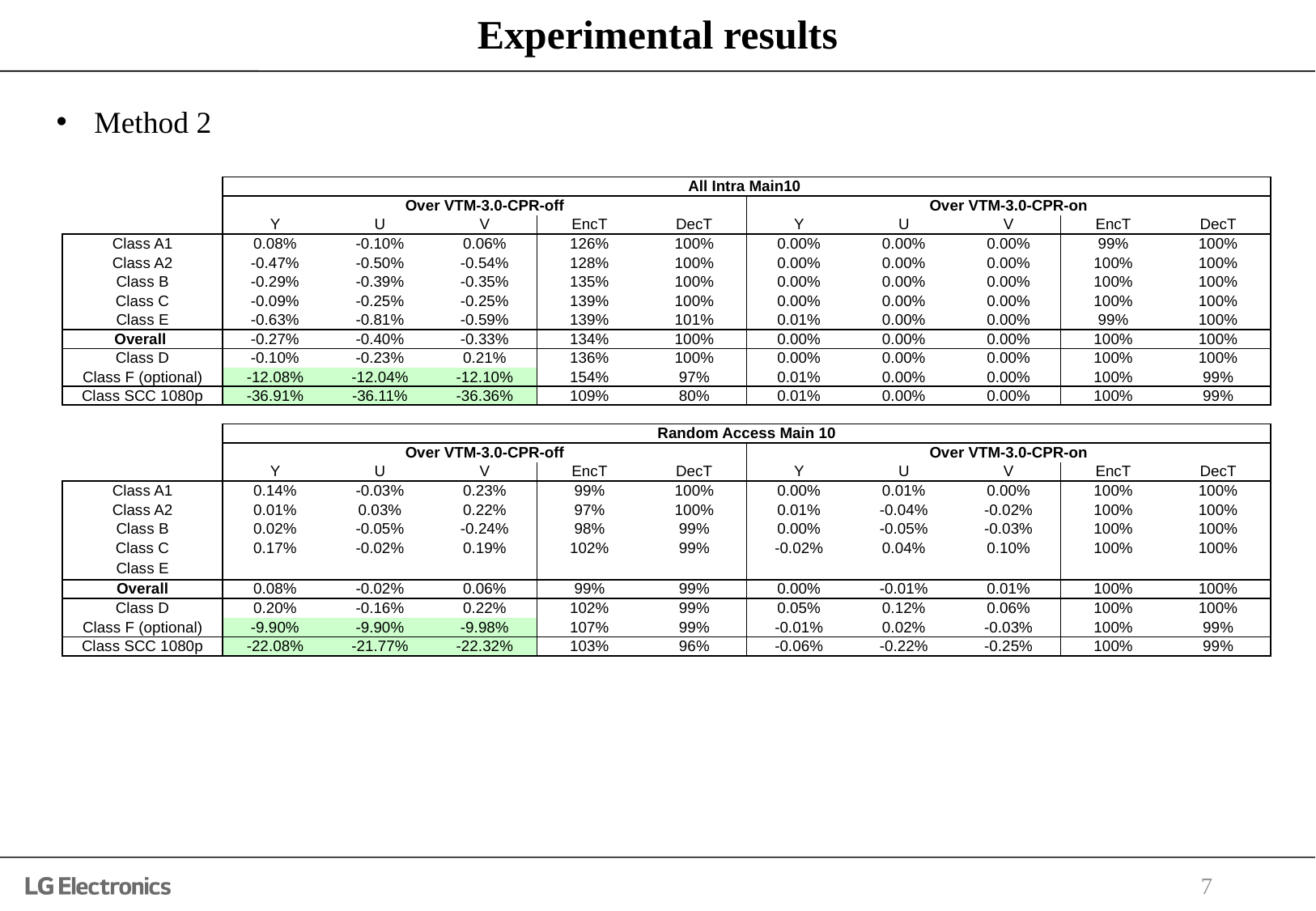

# Experimental results
Method 2
|  | All Intra Main10 |  |  |  |  |  |  |  |  |  |
| --- | --- | --- | --- | --- | --- | --- | --- | --- | --- | --- |
|  | Over VTM-3.0-CPR-off |  |  |  |  | Over VTM-3.0-CPR-on |  |  |  |  |
|  | Y | U | V | EncT | DecT | Y | U | V | EncT | DecT |
| Class A1 | 0.08% | -0.10% | 0.06% | 126% | 100% | 0.00% | 0.00% | 0.00% | 99% | 100% |
| Class A2 | -0.47% | -0.50% | -0.54% | 128% | 100% | 0.00% | 0.00% | 0.00% | 100% | 100% |
| Class B | -0.29% | -0.39% | -0.35% | 135% | 100% | 0.00% | 0.00% | 0.00% | 100% | 100% |
| Class C | -0.09% | -0.25% | -0.25% | 139% | 100% | 0.00% | 0.00% | 0.00% | 100% | 100% |
| Class E | -0.63% | -0.81% | -0.59% | 139% | 101% | 0.01% | 0.00% | 0.00% | 99% | 100% |
| Overall | -0.27% | -0.40% | -0.33% | 134% | 100% | 0.00% | 0.00% | 0.00% | 100% | 100% |
| Class D | -0.10% | -0.23% | 0.21% | 136% | 100% | 0.00% | 0.00% | 0.00% | 100% | 100% |
| Class F (optional) | -12.08% | -12.04% | -12.10% | 154% | 97% | 0.01% | 0.00% | 0.00% | 100% | 99% |
| Class SCC 1080p | -36.91% | -36.11% | -36.36% | 109% | 80% | 0.01% | 0.00% | 0.00% | 100% | 99% |
|  |  |  |  |  |  |  |  |  |  |  |
|  | Random Access Main 10 |  |  |  |  |  |  |  |  |  |
|  | Over VTM-3.0-CPR-off |  |  |  |  | Over VTM-3.0-CPR-on |  |  |  |  |
|  | Y | U | V | EncT | DecT | Y | U | V | EncT | DecT |
| Class A1 | 0.14% | -0.03% | 0.23% | 99% | 100% | 0.00% | 0.01% | 0.00% | 100% | 100% |
| Class A2 | 0.01% | 0.03% | 0.22% | 97% | 100% | 0.01% | -0.04% | -0.02% | 100% | 100% |
| Class B | 0.02% | -0.05% | -0.24% | 98% | 99% | 0.00% | -0.05% | -0.03% | 100% | 100% |
| Class C | 0.17% | -0.02% | 0.19% | 102% | 99% | -0.02% | 0.04% | 0.10% | 100% | 100% |
| Class E |  |  |  |  |  |  |  |  |  |  |
| Overall | 0.08% | -0.02% | 0.06% | 99% | 99% | 0.00% | -0.01% | 0.01% | 100% | 100% |
| Class D | 0.20% | -0.16% | 0.22% | 102% | 99% | 0.05% | 0.12% | 0.06% | 100% | 100% |
| Class F (optional) | -9.90% | -9.90% | -9.98% | 107% | 99% | -0.01% | 0.02% | -0.03% | 100% | 99% |
| Class SCC 1080p | -22.08% | -21.77% | -22.32% | 103% | 96% | -0.06% | -0.22% | -0.25% | 100% | 99% |
7